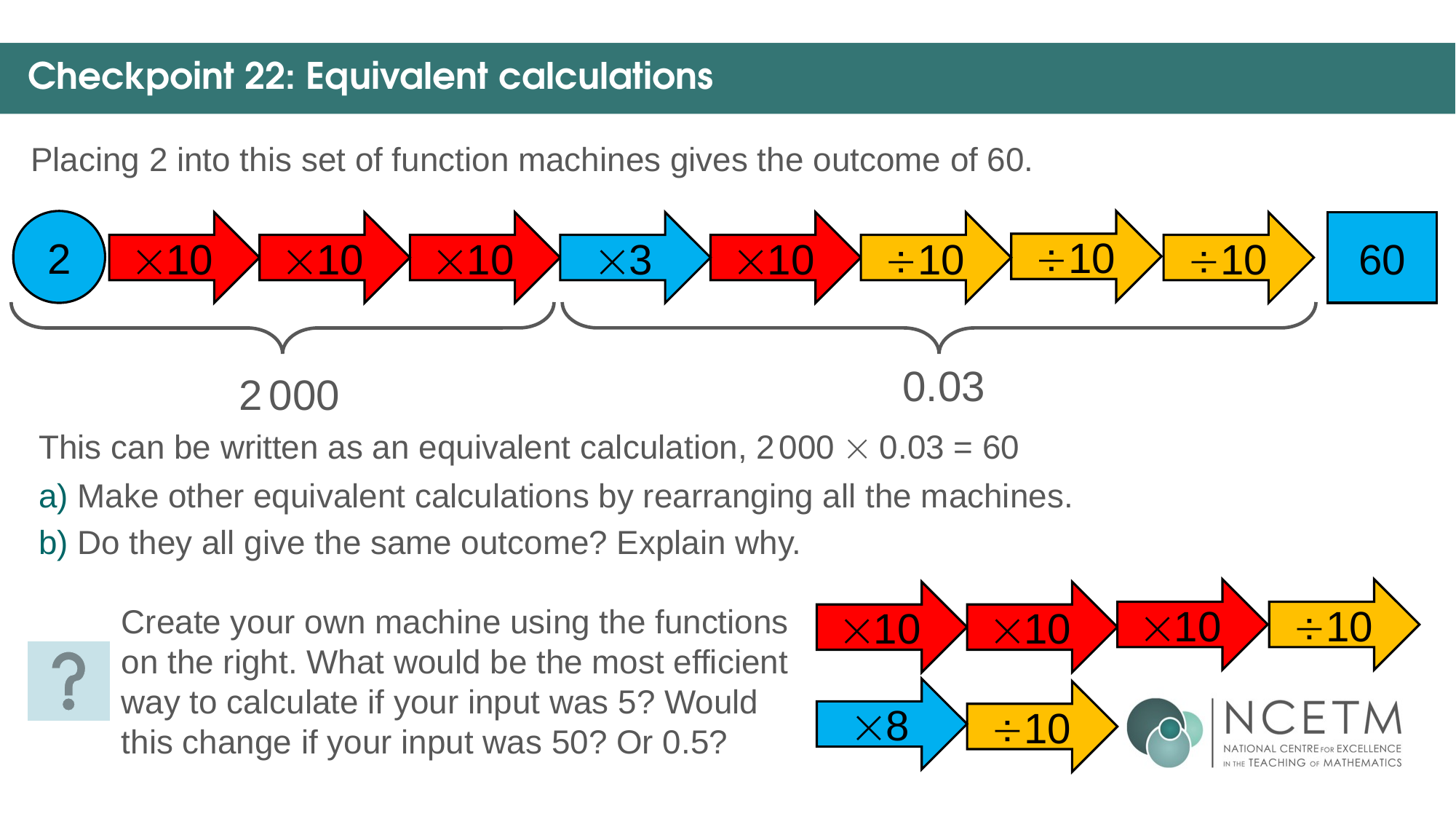

Checkpoint 22: Equivalent calculations

Placing 2 into this set of function machines gives the outcome of 60.
2
÷10
×10
×3
÷10
60
×10
×10
×10
÷10
0.03
2 000
This can be written as an equivalent calculation, 2 000 × 0.03 = 60
a) Make other equivalent calculations by rearranging all the machines.
b) Do they all give the same outcome? Explain why.
×10
÷10
×10
×10
Create your own machine using the functions on the right. What would be the most efficient way to calculate if your input was 5? Would this change if your input was 50? Or 0.5?

×8
÷10